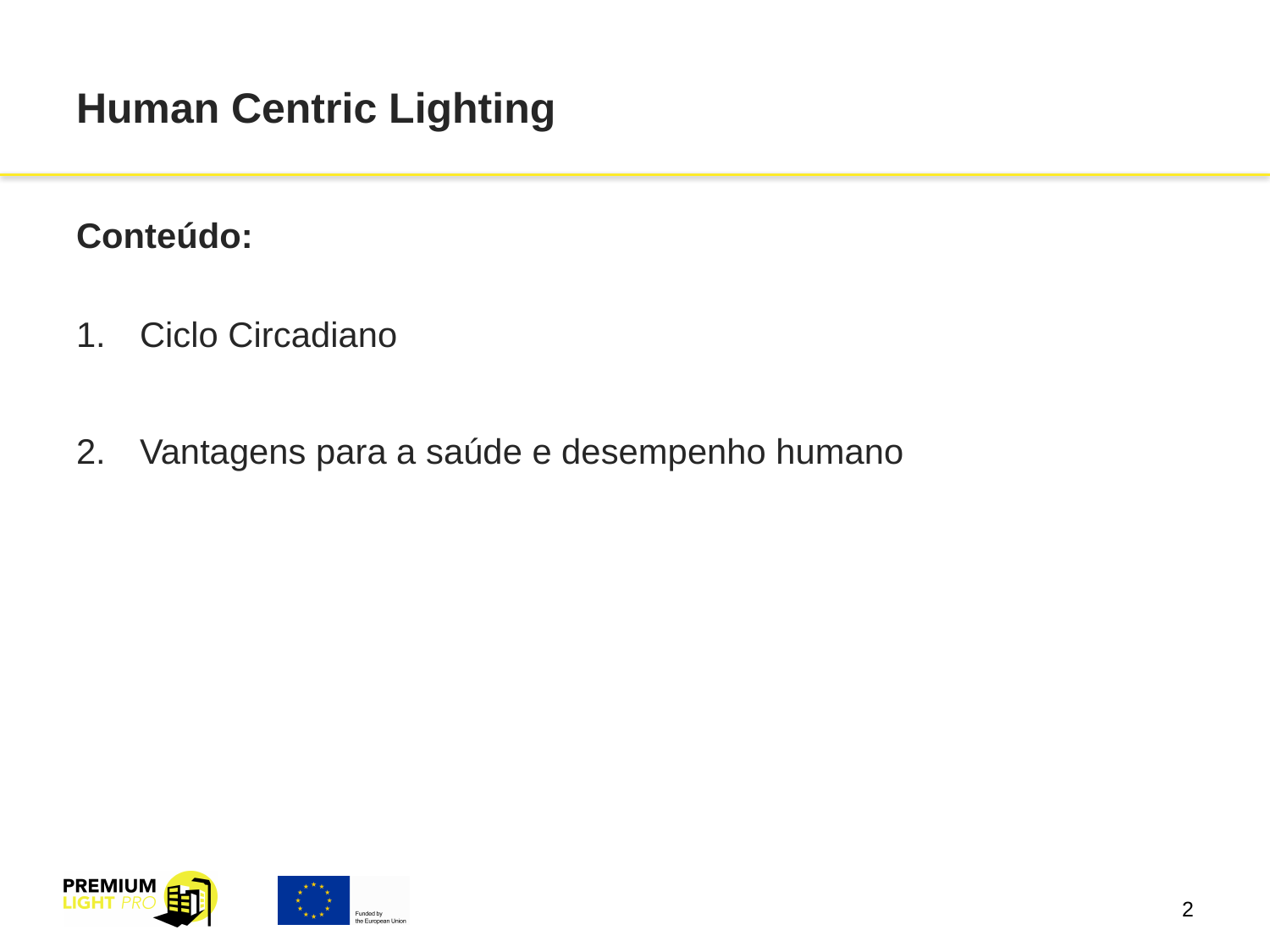

# Human Centric Lighting
Conteúdo:

Ciclo Circadiano

Vantagens para a saúde e desempenho humano